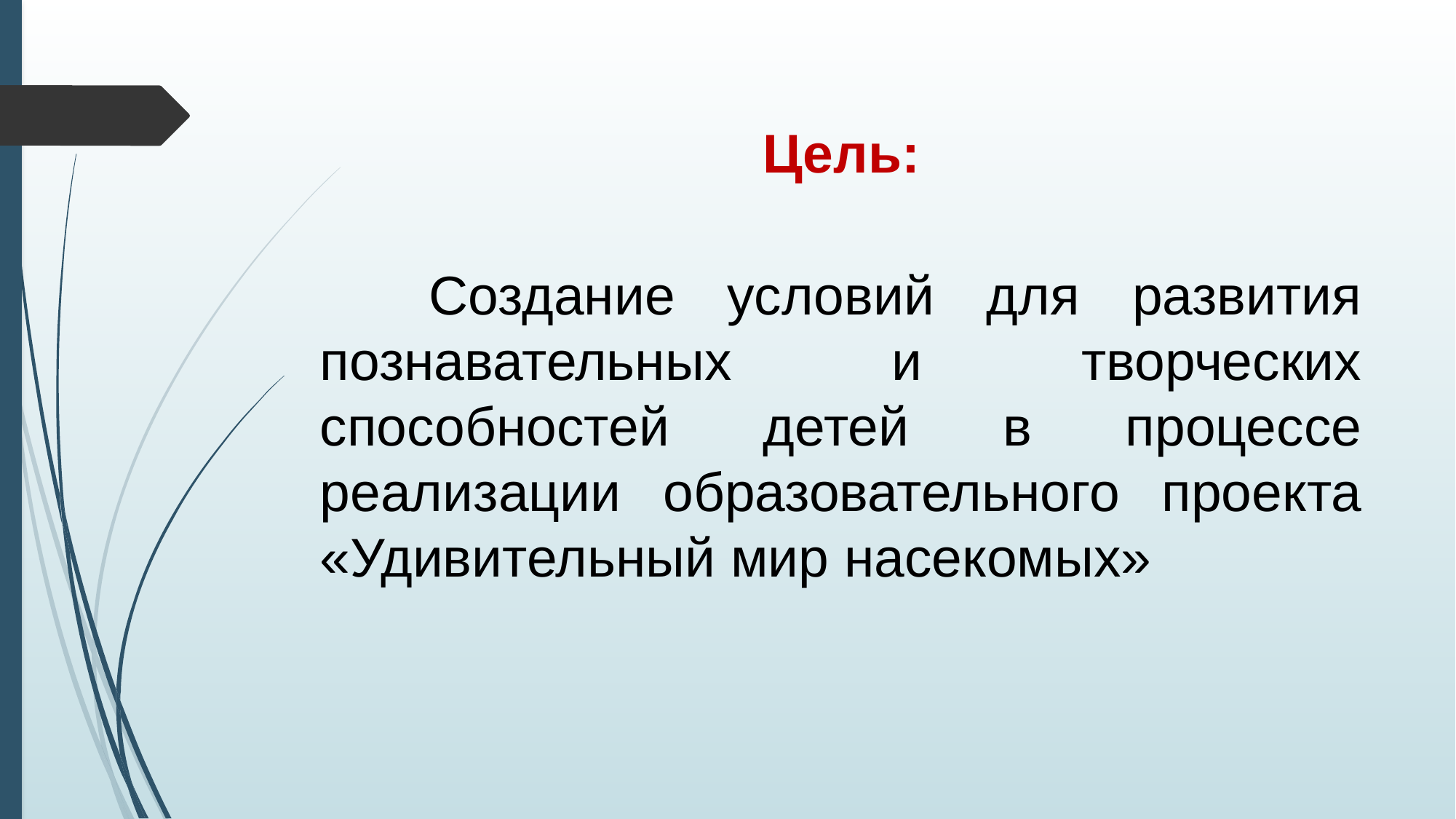

# Цель:
	Создание условий для развития познавательных и творческих способностей детей в процессе реализации образовательного проекта «Удивительный мир насекомых»